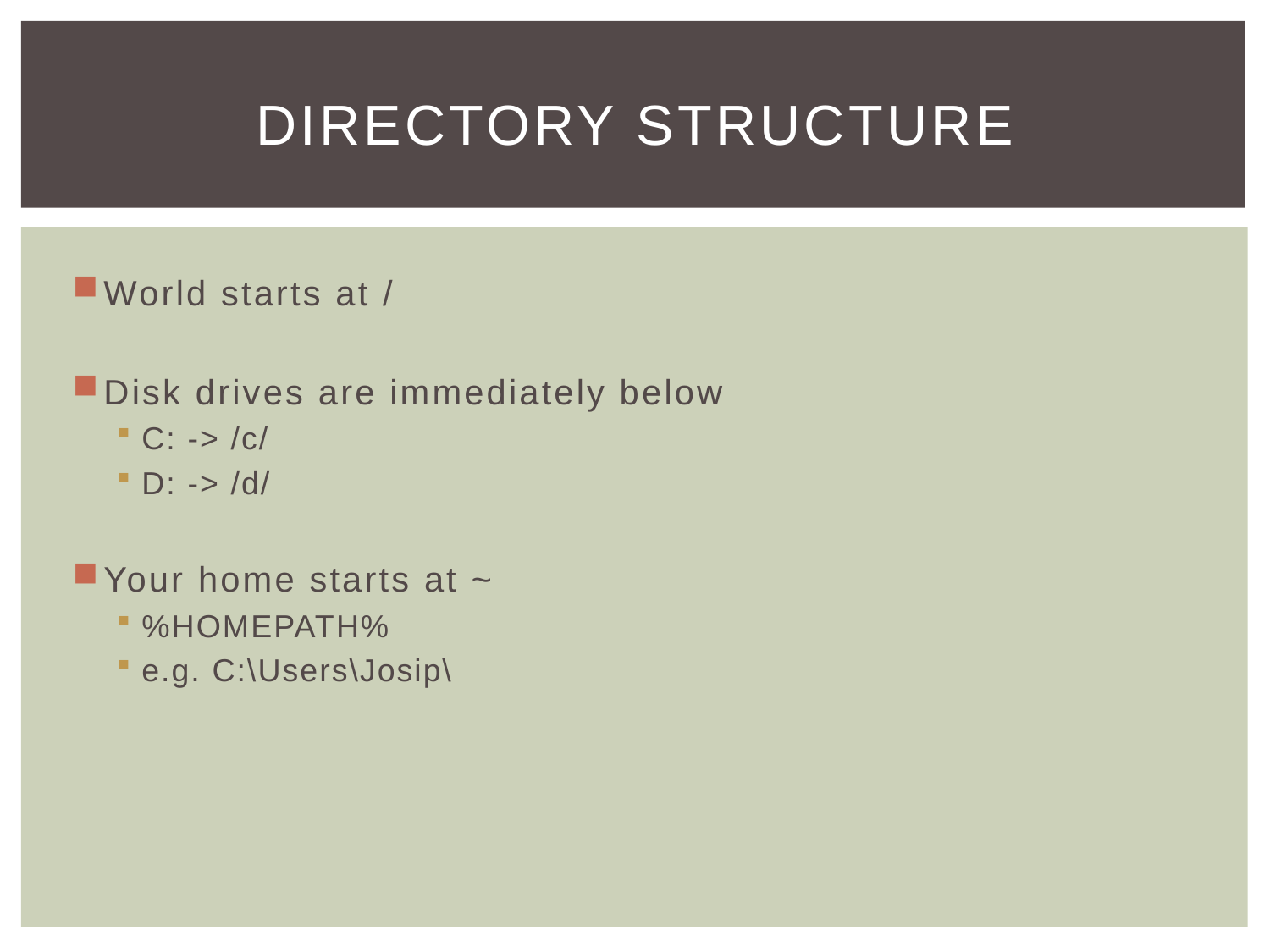

# Directory Structure
World starts at /

Disk drives are immediately below
C: -> /c/
D: -> /d/

Your home starts at ~
%HOMEPATH%
e.g. C:\Users\Josip\